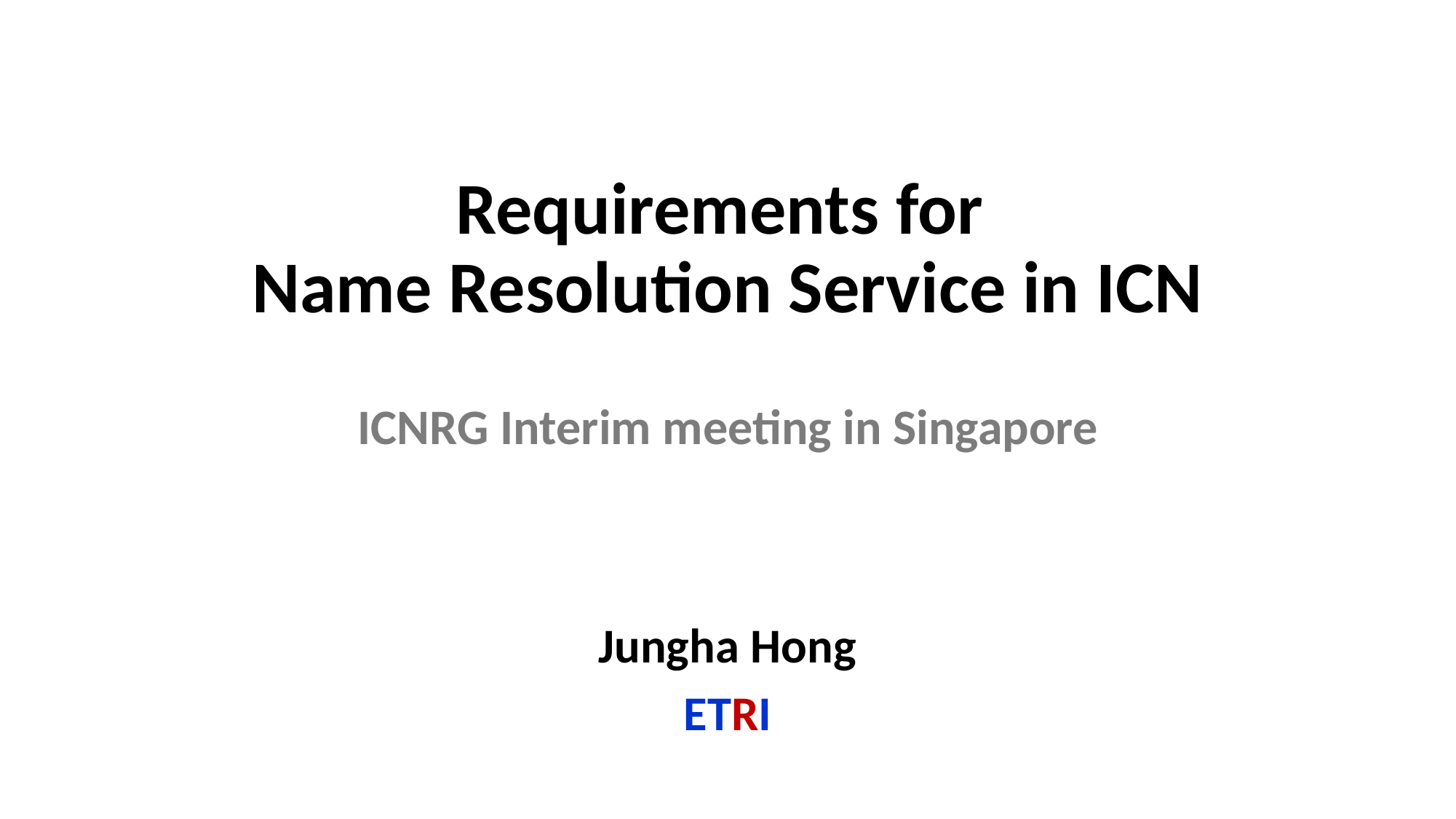

# Requirements for Name Resolution Service in ICN ICNRG Interim meeting in Singapore

Jungha Hong
ETRI